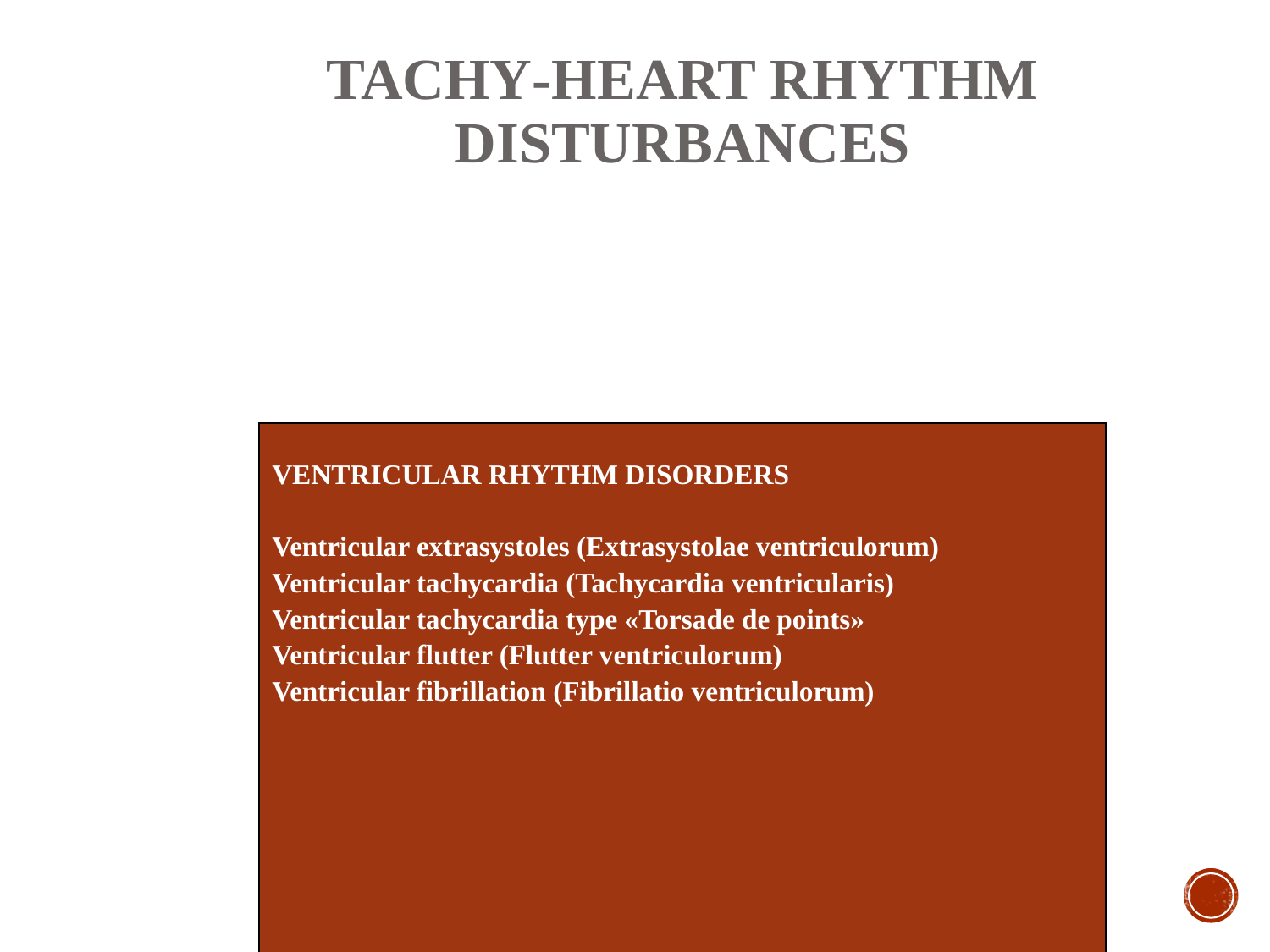

TACHY-HEART RHYTHM DISTURBANCES

VENTRICULAR RHYTHM DISORDERS

Ventricular extrasystoles (Extrasystolae ventriculorum)
Ventricular tachycardia (Tachycardia ventricularis)
Ventricular tachycardia type «Torsade de points»
Ventricular flutter (Flutter ventriculorum)
Ventricular fibrillation (Fibrillatio ventriculorum)